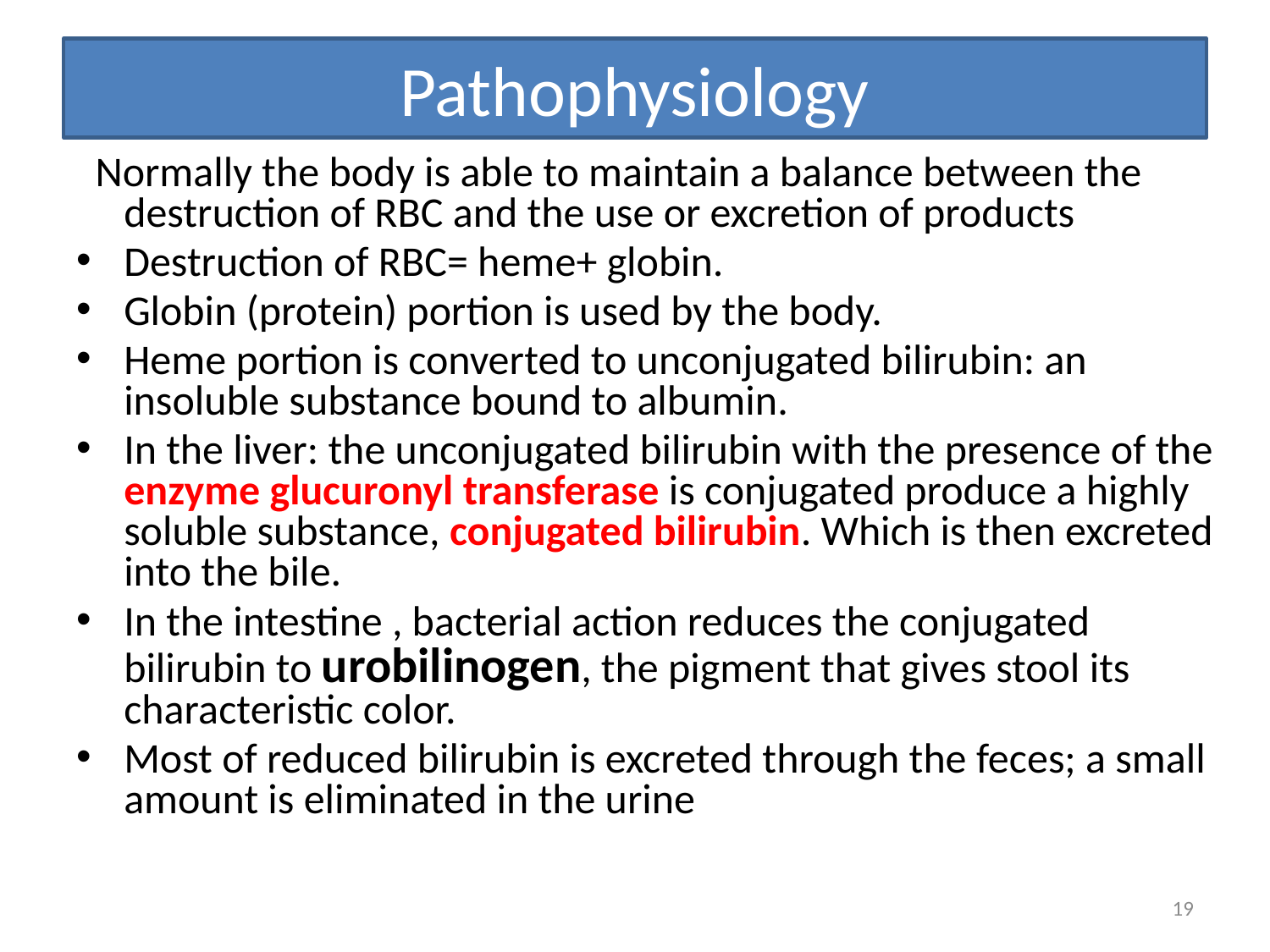

# Pathophysiology
  Normally the body is able to maintain a balance between the destruction of RBC and the use or excretion of products
Destruction of RBC= heme+ globin.
Globin (protein) portion is used by the body.
Heme portion is converted to unconjugated bilirubin: an insoluble substance bound to albumin.
In the liver: the unconjugated bilirubin with the presence of the enzyme glucuronyl transferase is conjugated produce a highly soluble substance, conjugated bilirubin. Which is then excreted into the bile.
In the intestine , bacterial action reduces the conjugated bilirubin to urobilinogen, the pigment that gives stool its characteristic color.
Most of reduced bilirubin is excreted through the feces; a small amount is eliminated in the urine
19